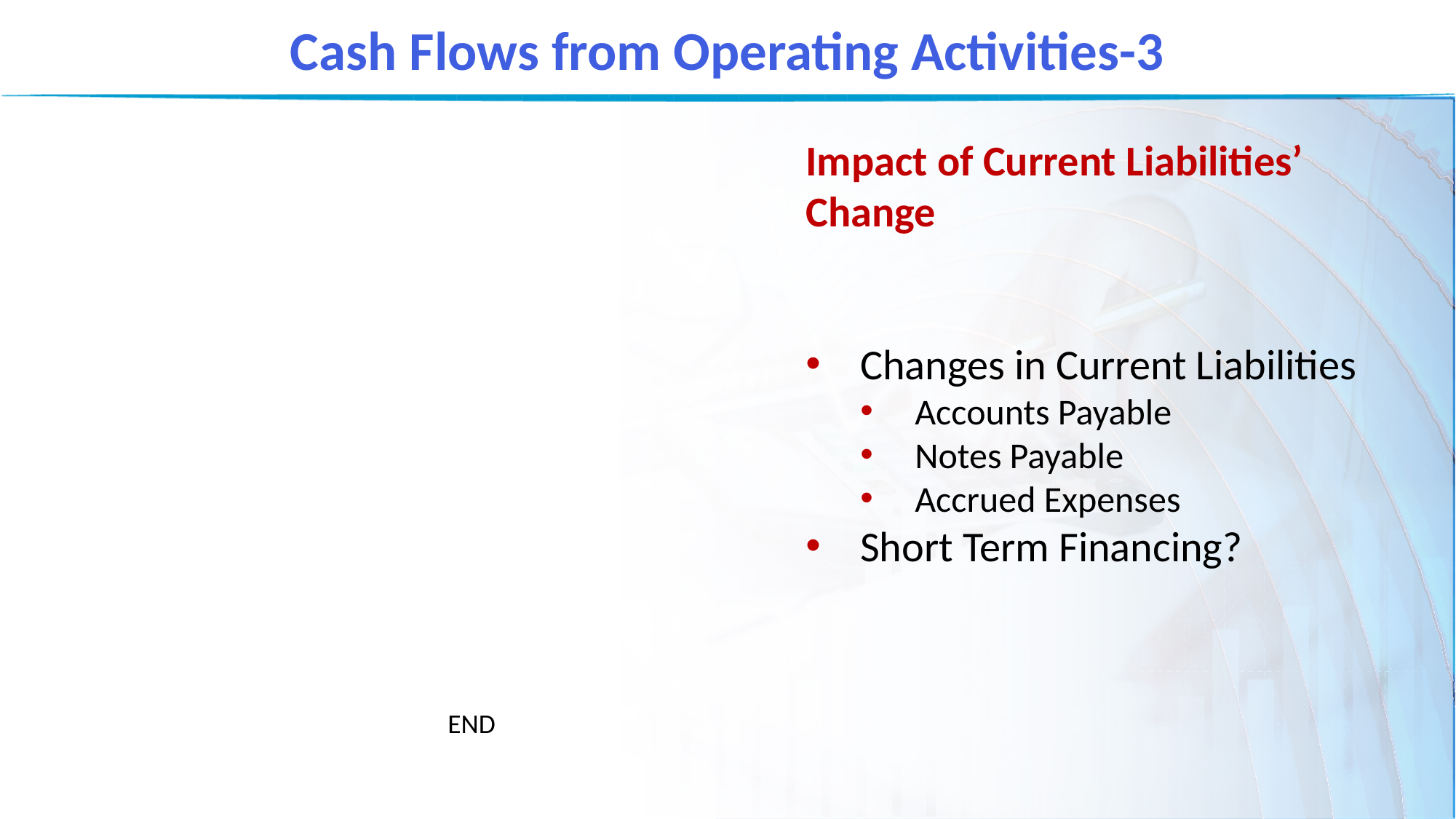

Cash Flows from Operating Activities-3
Impact of Current Liabilities’ Change

Changes in Current Liabilities
Accounts Payable
Notes Payable
Accrued Expenses
Short Term Financing?
END